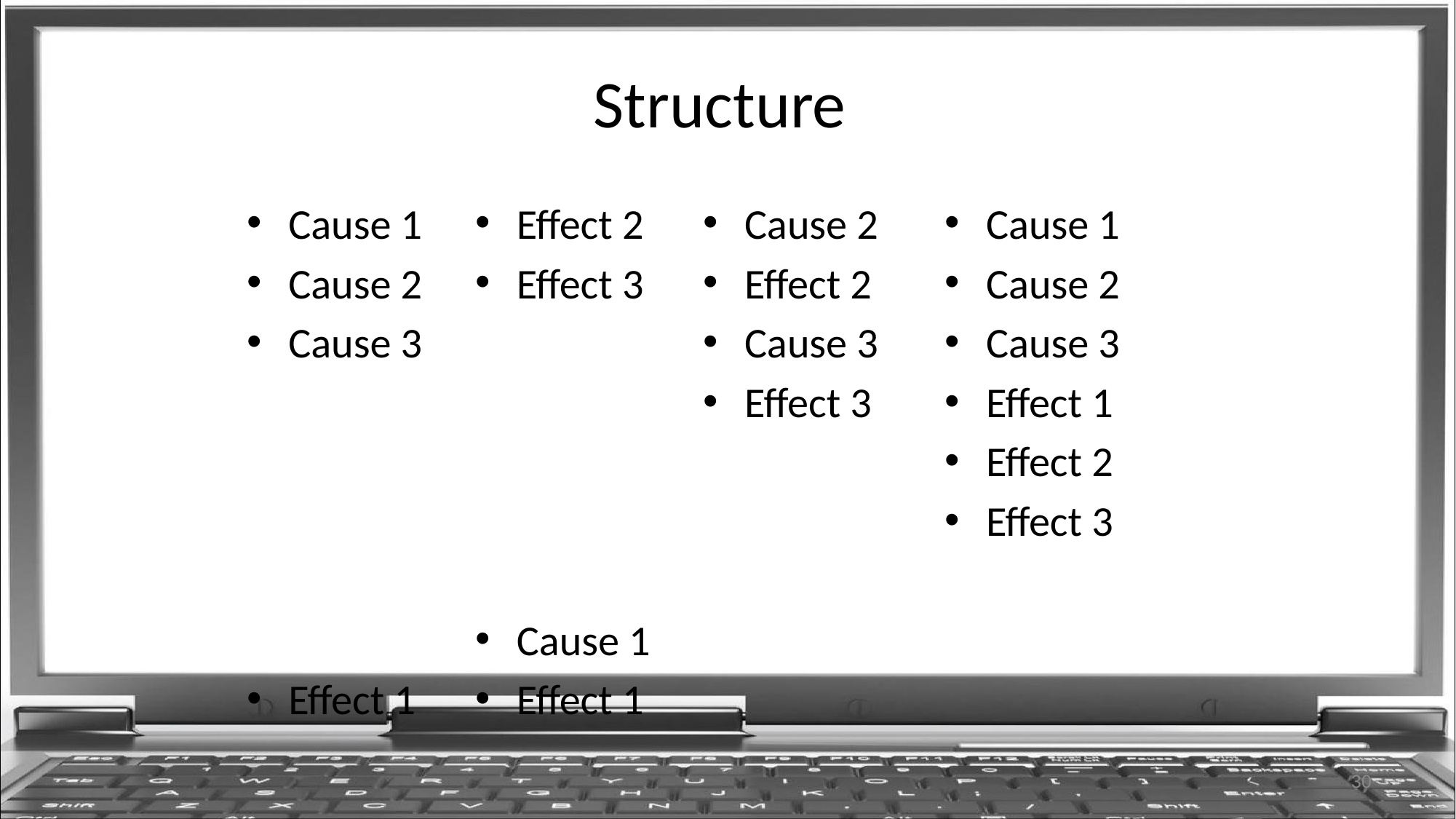

# Structure
Cause 1
Cause 2
Cause 3

Effect 1
Effect 2
Effect 3

Cause 1
Effect 1
Cause 2
Effect 2
Cause 3
Effect 3

Cause 1
Cause 2
Cause 3
Effect 1
Effect 2
Effect 3
30